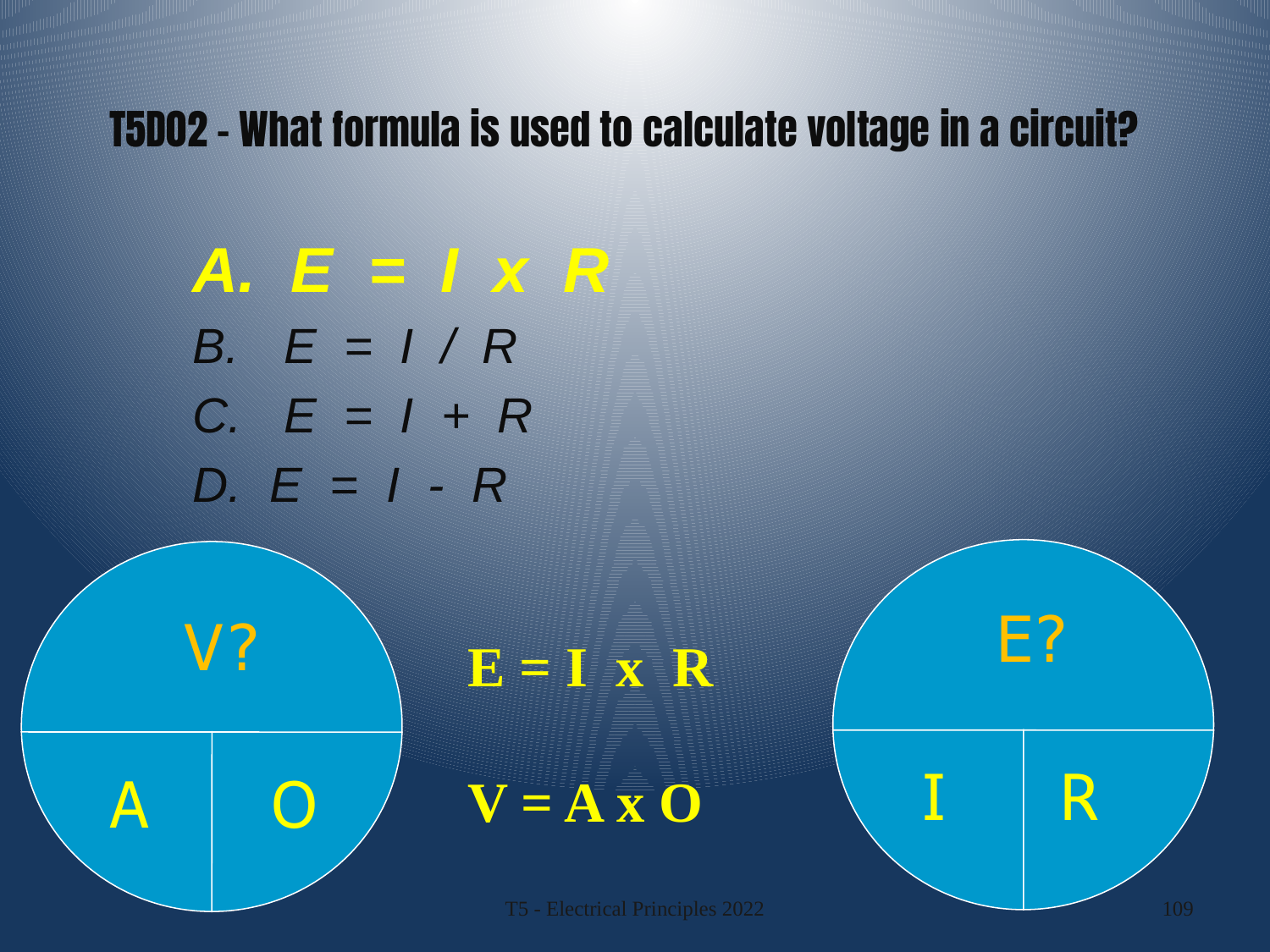

# T5D02 - What formula is used to calculate voltage in a circuit?
  E  =  I  x  R
  E  =  I  /  R
  E  =  I  +  R
 E  =  I  -  R

E?
V?
E = I  x  R

V = A x O
I
R
A
O
T5 - Electrical Principles 2022
109